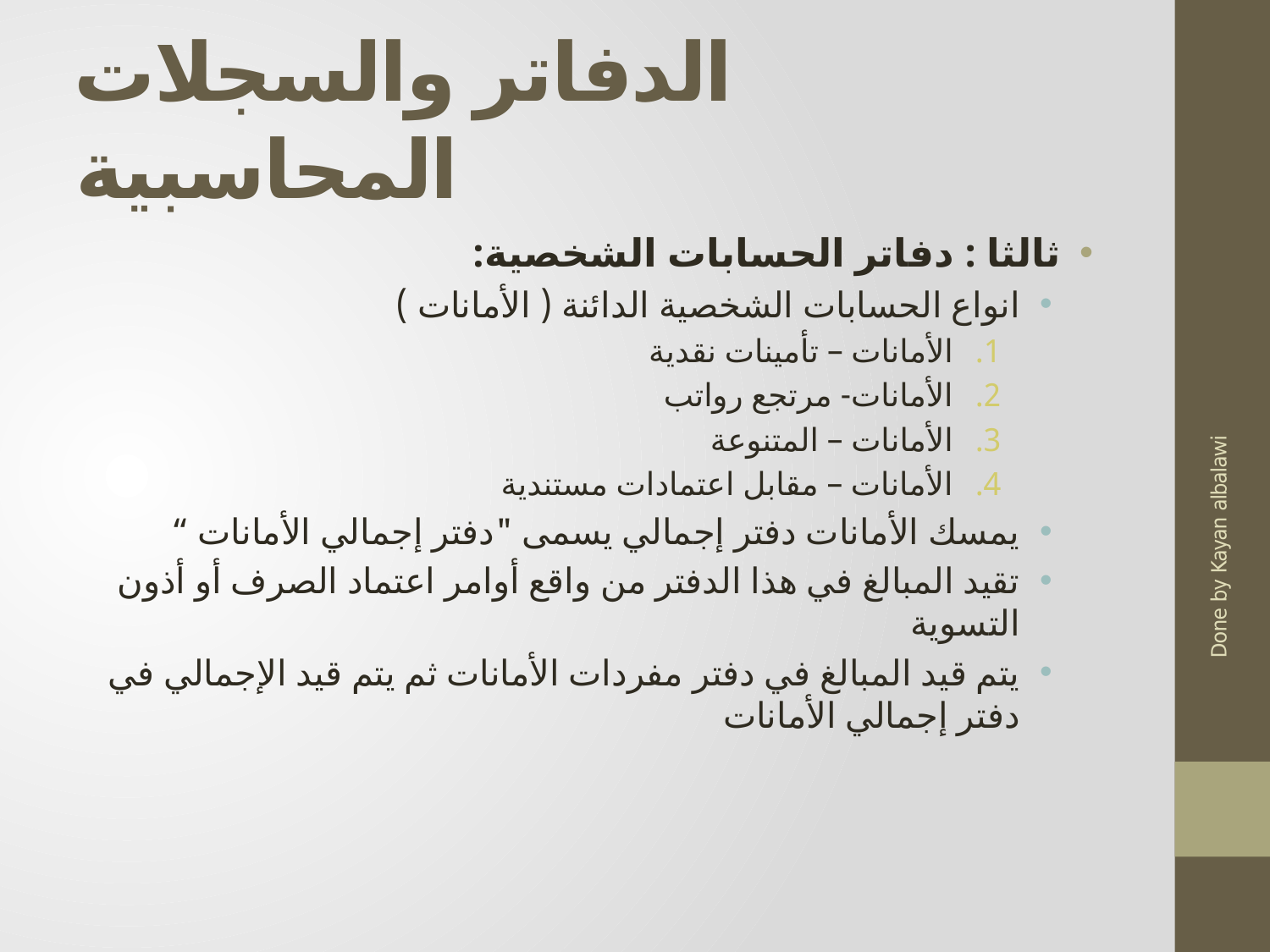

# الدفاتر والسجلات المحاسبية
ثالثا : دفاتر الحسابات الشخصية:
انواع الحسابات الشخصية الدائنة ( الأمانات )
الأمانات – تأمينات نقدية
الأمانات- مرتجع رواتب
الأمانات – المتنوعة
الأمانات – مقابل اعتمادات مستندية
يمسك الأمانات دفتر إجمالي يسمى "دفتر إجمالي الأمانات “
تقيد المبالغ في هذا الدفتر من واقع أوامر اعتماد الصرف أو أذون التسوية
يتم قيد المبالغ في دفتر مفردات الأمانات ثم يتم قيد الإجمالي في دفتر إجمالي الأمانات
Done by Kayan albalawi